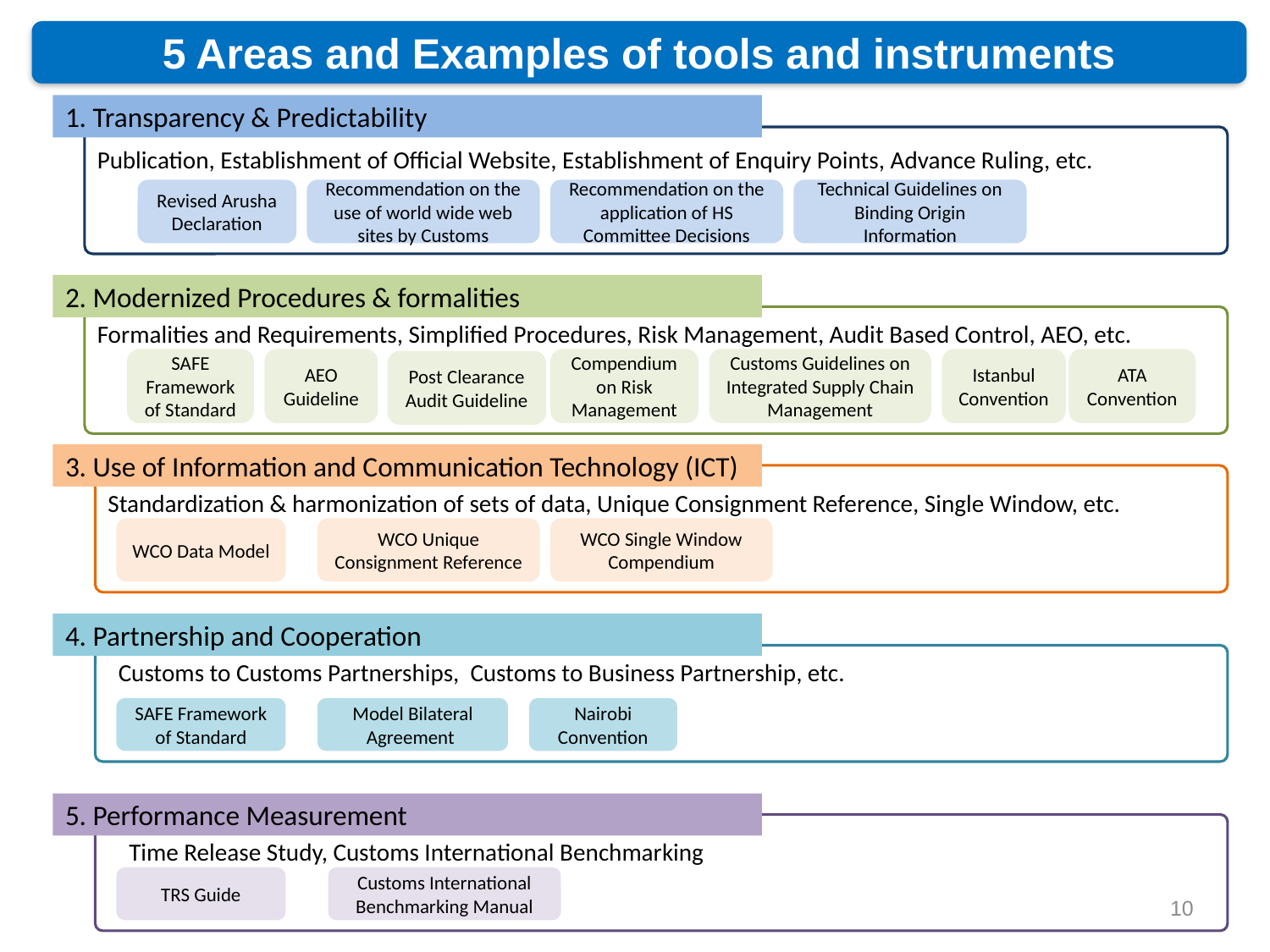

5 Areas and Examples of tools and instruments
1. Transparency & Predictability

Publication, Establishment of Official Website, Establishment of Enquiry Points, Advance Ruling, etc.
Revised Arusha Declaration
Recommendation on the use of world wide web sites by Customs
Recommendation on the application of HS Committee Decisions
Technical Guidelines on Binding Origin Information
2. Modernized Procedures & formalities
Formalities and Requirements, Simplified Procedures, Risk Management, Audit Based Control, AEO, etc.

SAFE Framework of Standard
AEO Guideline
Compendium on Risk Management
Customs Guidelines on Integrated Supply Chain Management
Istanbul Convention
ATA Convention
Post Clearance Audit Guideline
3. Use of Information and Communication Technology (ICT)

Standardization & harmonization of sets of data, Unique Consignment Reference, Single Window, etc.
WCO Data Model
WCO Unique Consignment Reference
WCO Single Window Compendium
4. Partnership and Cooperation

Customs to Customs Partnerships,  Customs to Business Partnership, etc.
SAFE Framework of Standard
Model Bilateral Agreement
Nairobi Convention
5. Performance Measurement

Time Release Study, Customs International Benchmarking
TRS Guide
Customs International Benchmarking Manual
10